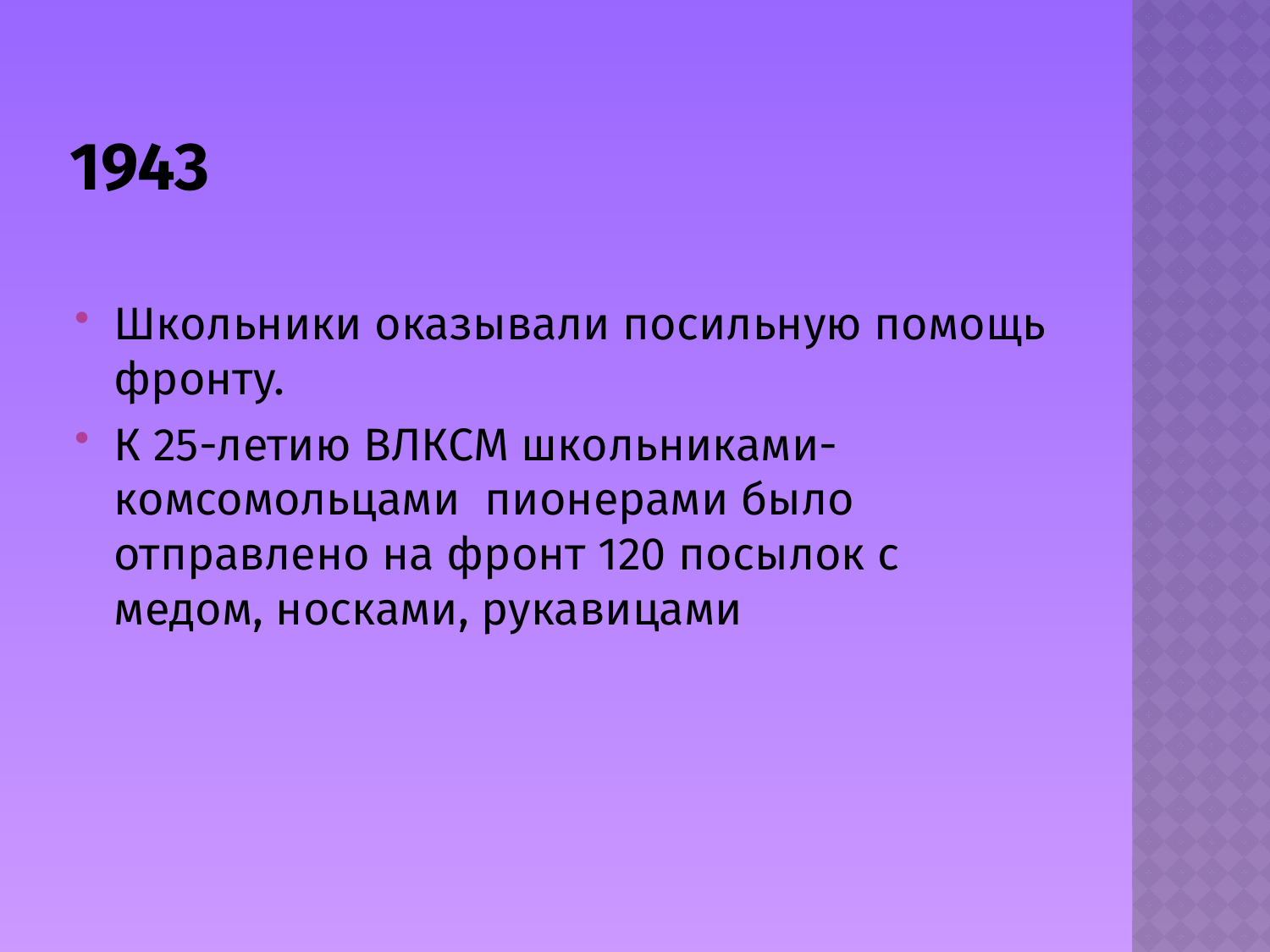

# 1943

Школьники оказывали посильную помощь фронту.
К 25-летию ВЛКСМ школьниками- комсомольцами  пионерами было отправлено на фронт 120 посылок с медом, носками, рукавицами